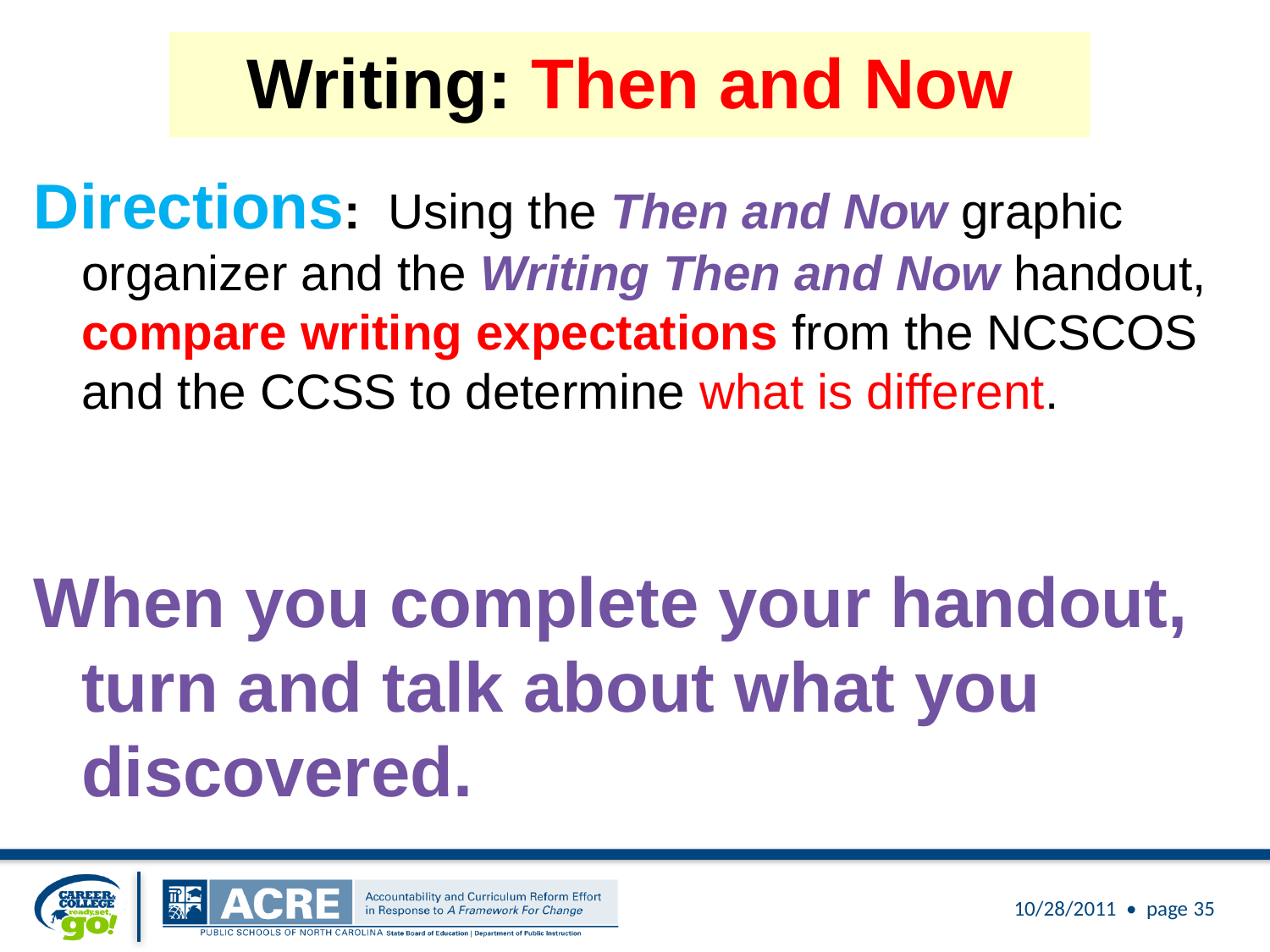

# Writing: Then and Now
Directions:  Using the Then and Now graphic organizer and the Writing Then and Now handout, compare writing expectations from the NCSCOS and the CCSS to determine what is different.

When you complete your handout, turn and talk about what you discovered.
10/28/2011  •  page 35